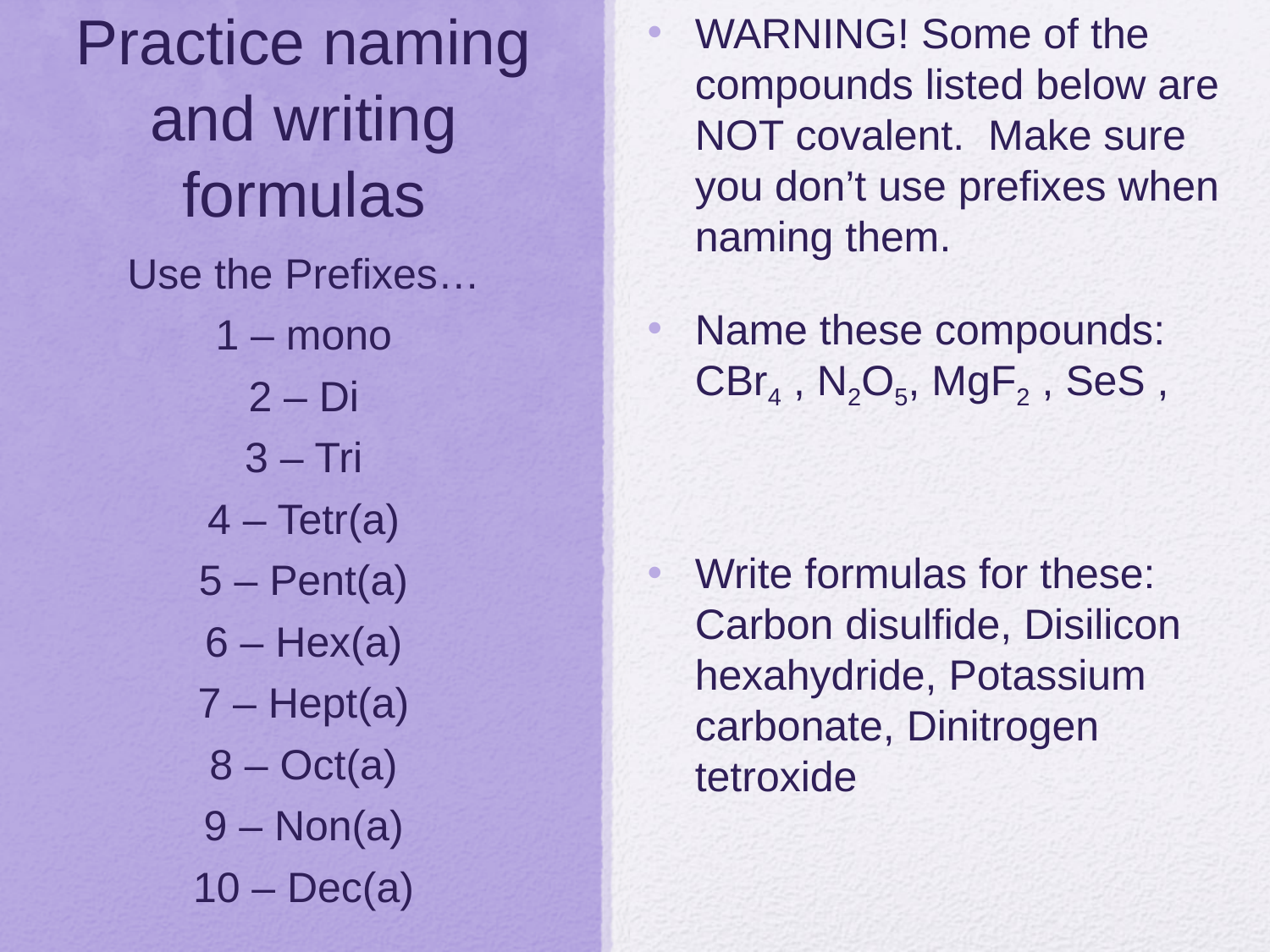

WARNING! Some of the compounds listed below are NOT covalent.  Make sure you don’t use prefixes when naming them.
Name these compounds:  CBr4 , N2O5, MgF2 , SeS ,

Write formulas for these:  Carbon disulfide, Disilicon hexahydride, Potassium carbonate, Dinitrogen tetroxide

# Practice naming and writing formulas
Use the Prefixes…
1 – mono
2 – Di
3 – Tri
4 – Tetr(a)
5 – Pent(a)
6 – Hex(a)
7 – Hept(a)
8 – Oct(a)
9 – Non(a)
10 – Dec(a)